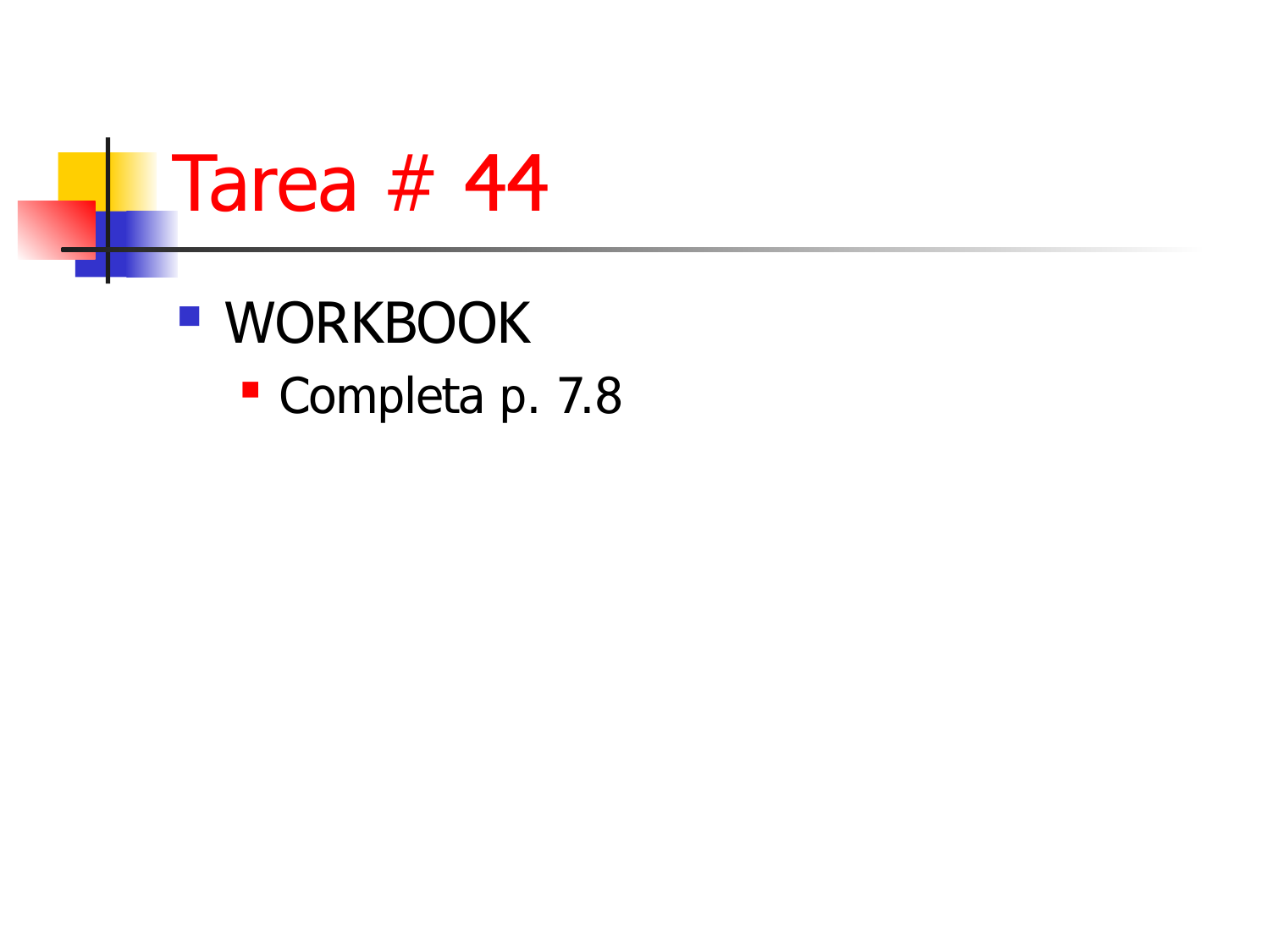

# Tarea # 44
WORKBOOK
Completa p. 7.8